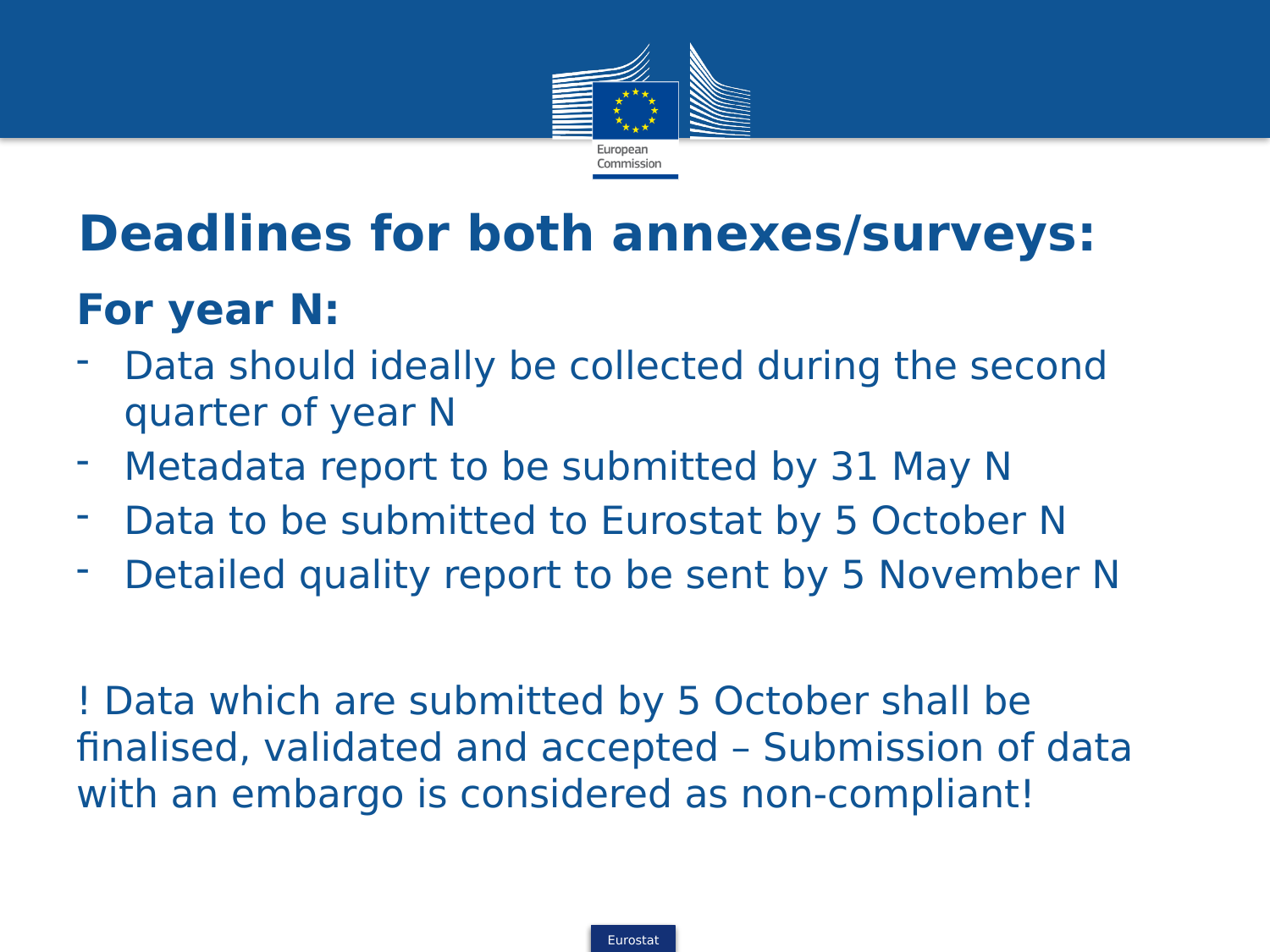

# Deadlines for both annexes/surveys:
For year N:
Data should ideally be collected during the second quarter of year N
Metadata report to be submitted by 31 May N
Data to be submitted to Eurostat by 5 October N
Detailed quality report to be sent by 5 November N

! Data which are submitted by 5 October shall be finalised, validated and accepted – Submission of data with an embargo is considered as non-compliant!